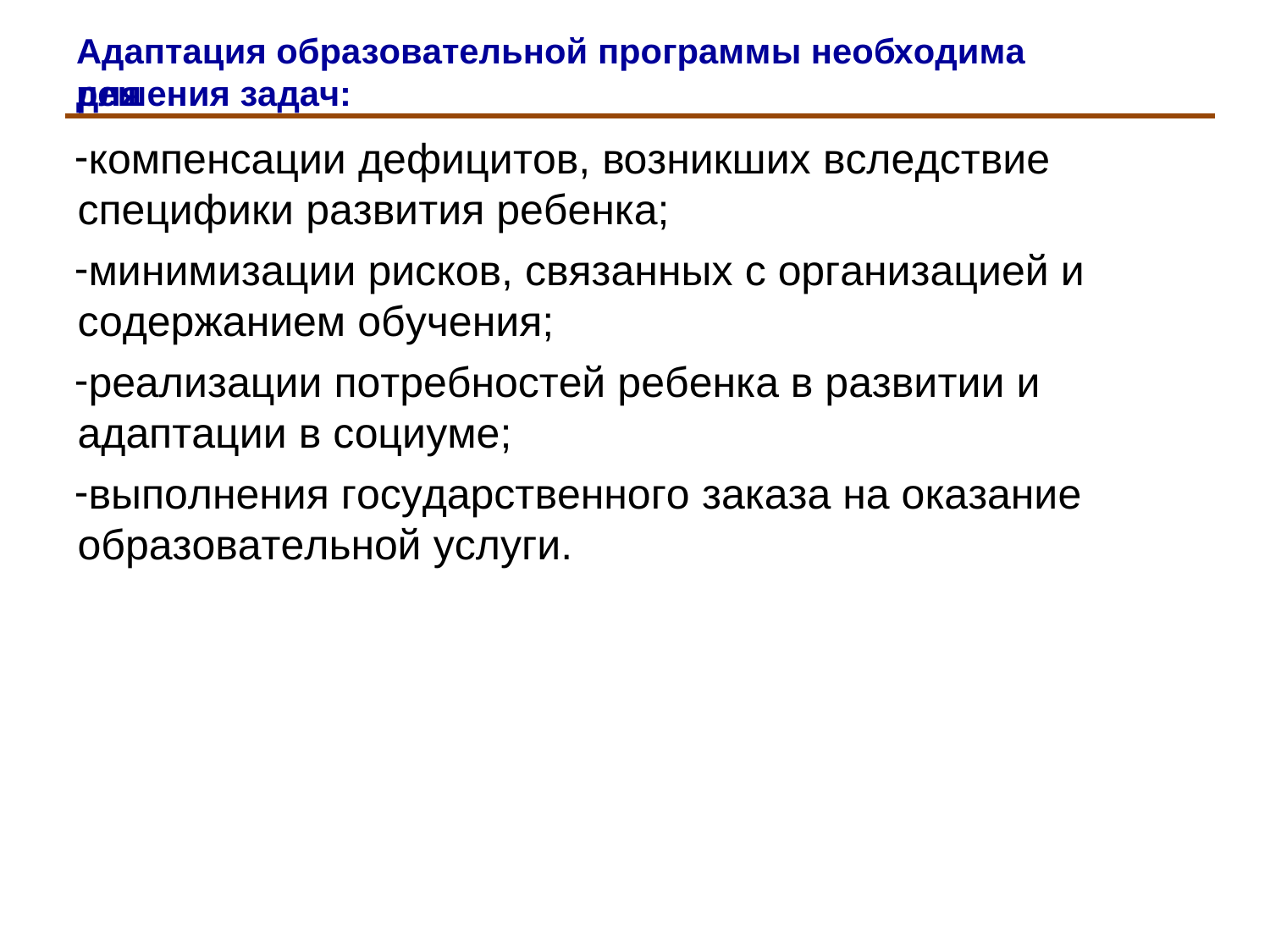

Адаптация образовательной программы необходима для
решения задач:
компенсации дефицитов, возникших вследствие
специфики развития ребенка;
минимизации рисков, связанных с организацией и содержанием обучения;
реализации потребностей ребенка в развитии и адаптации в социуме;
выполнения государственного заказа на оказание образовательной услуги.